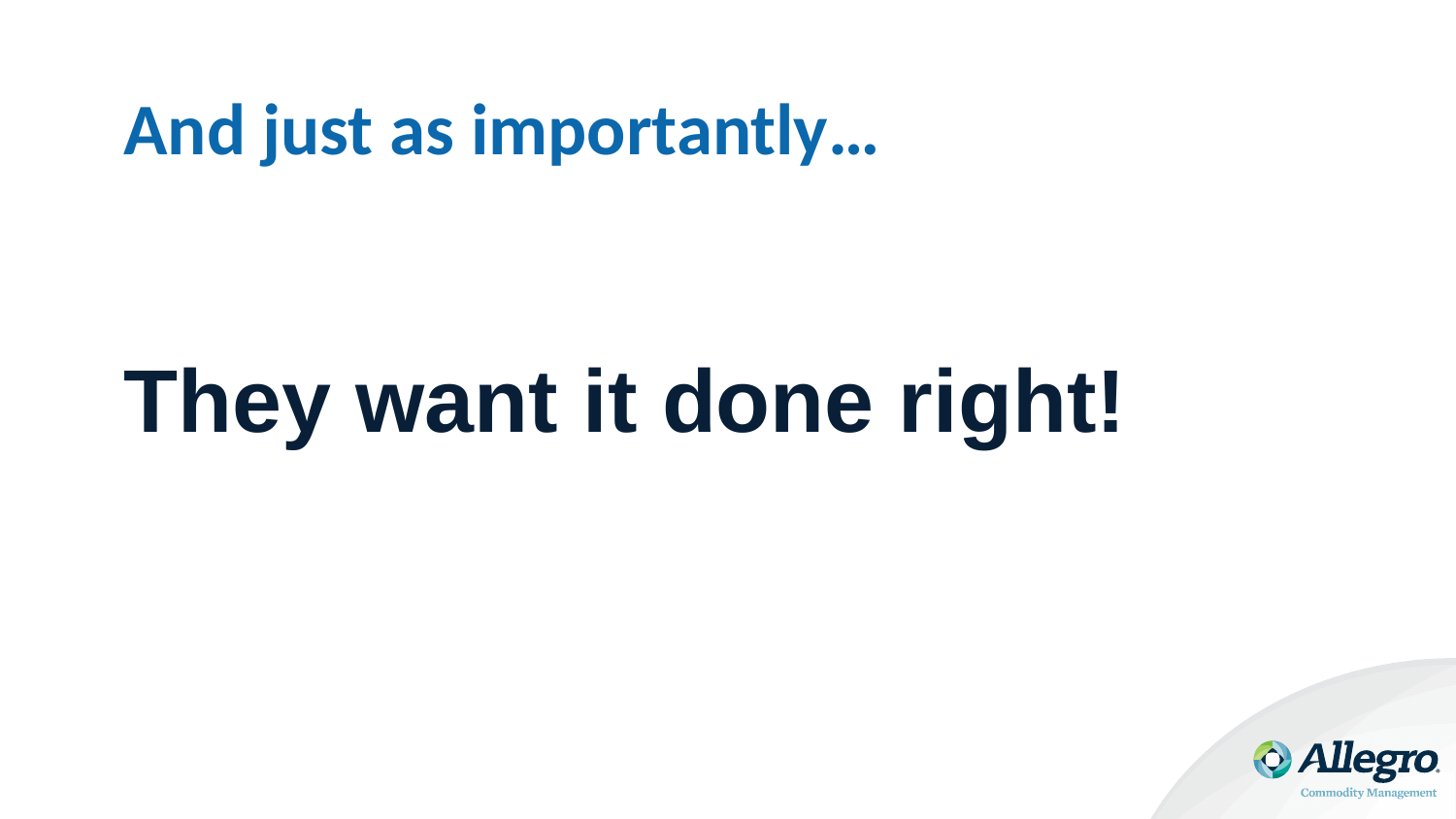

# And just as importantly…

They want it done right!